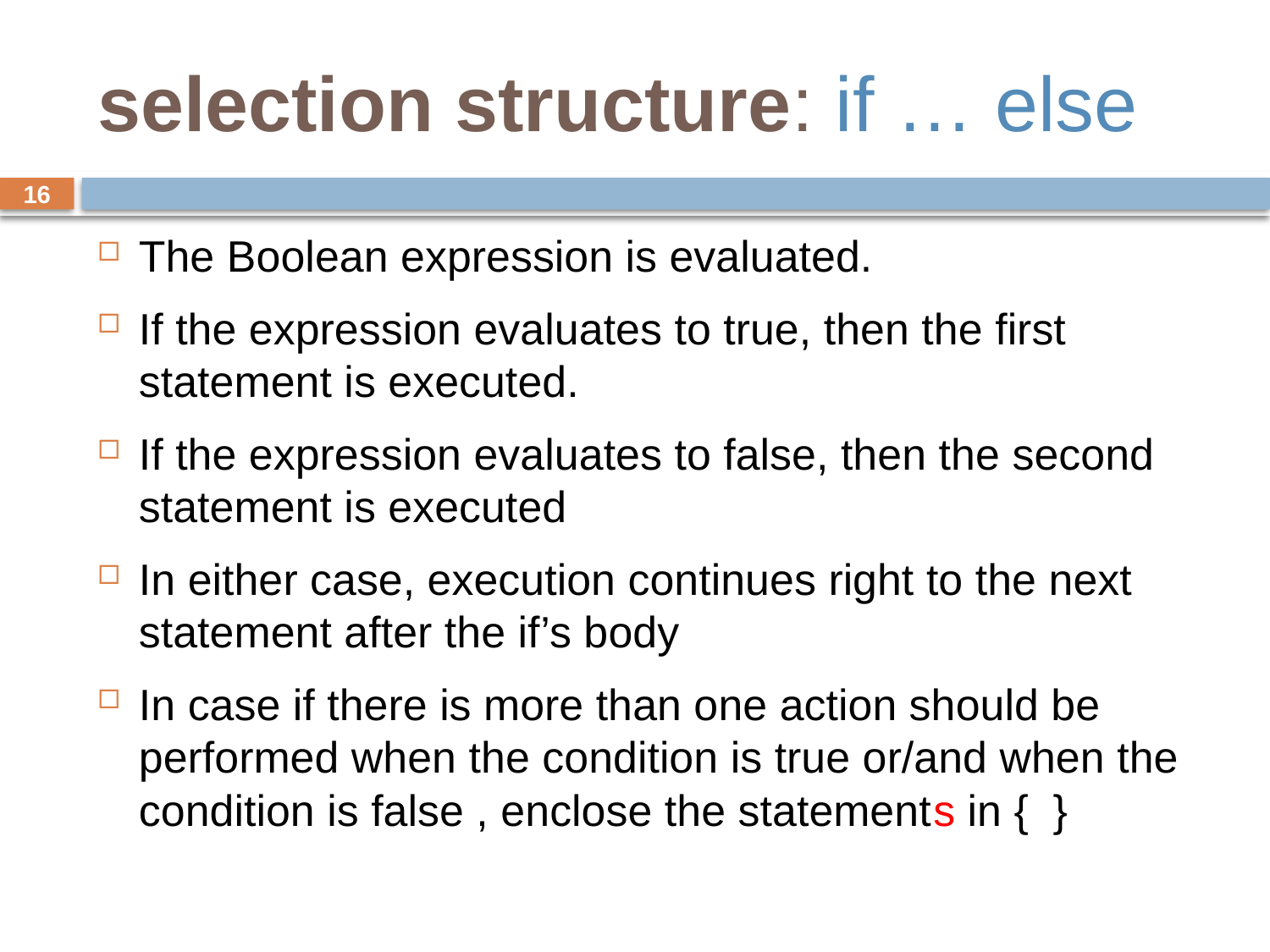

# selection structure: if … else
16
The Boolean expression is evaluated.
If the expression evaluates to true, then the first statement is executed.
If the expression evaluates to false, then the second statement is executed
In either case, execution continues right to the next statement after the if’s body
In case if there is more than one action should be performed when the condition is true or/and when the condition is false , enclose the statements in {  }